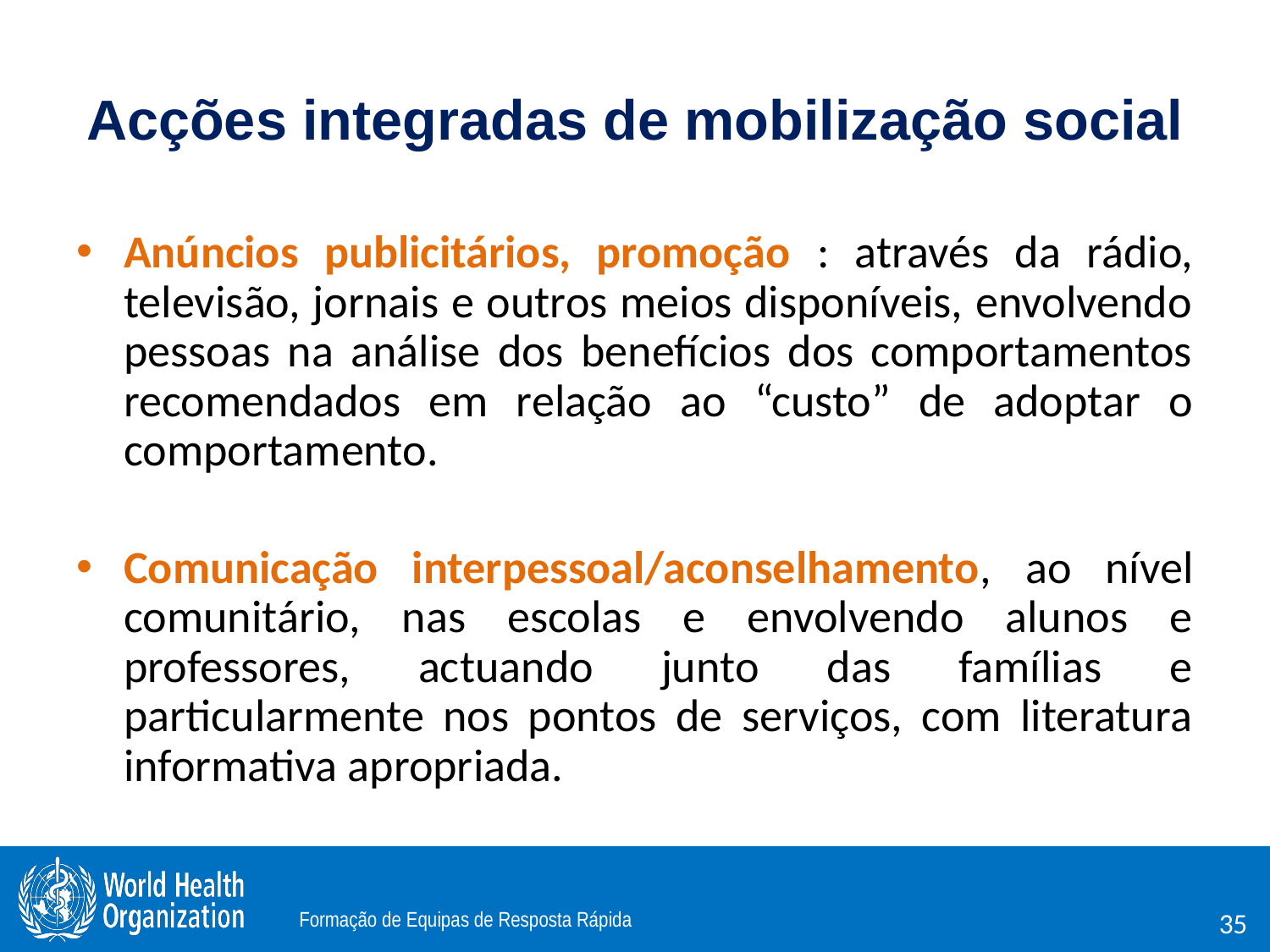

# Acções integradas de mobilização social
Anúncios publicitários, promoção : através da rádio, televisão, jornais e outros meios disponíveis, envolvendo pessoas na análise dos benefícios dos comportamentos recomendados em relação ao “custo” de adoptar o comportamento.

Comunicação interpessoal/aconselhamento, ao nível comunitário, nas escolas e envolvendo alunos e professores, actuando junto das famílias e particularmente nos pontos de serviços, com literatura informativa apropriada.